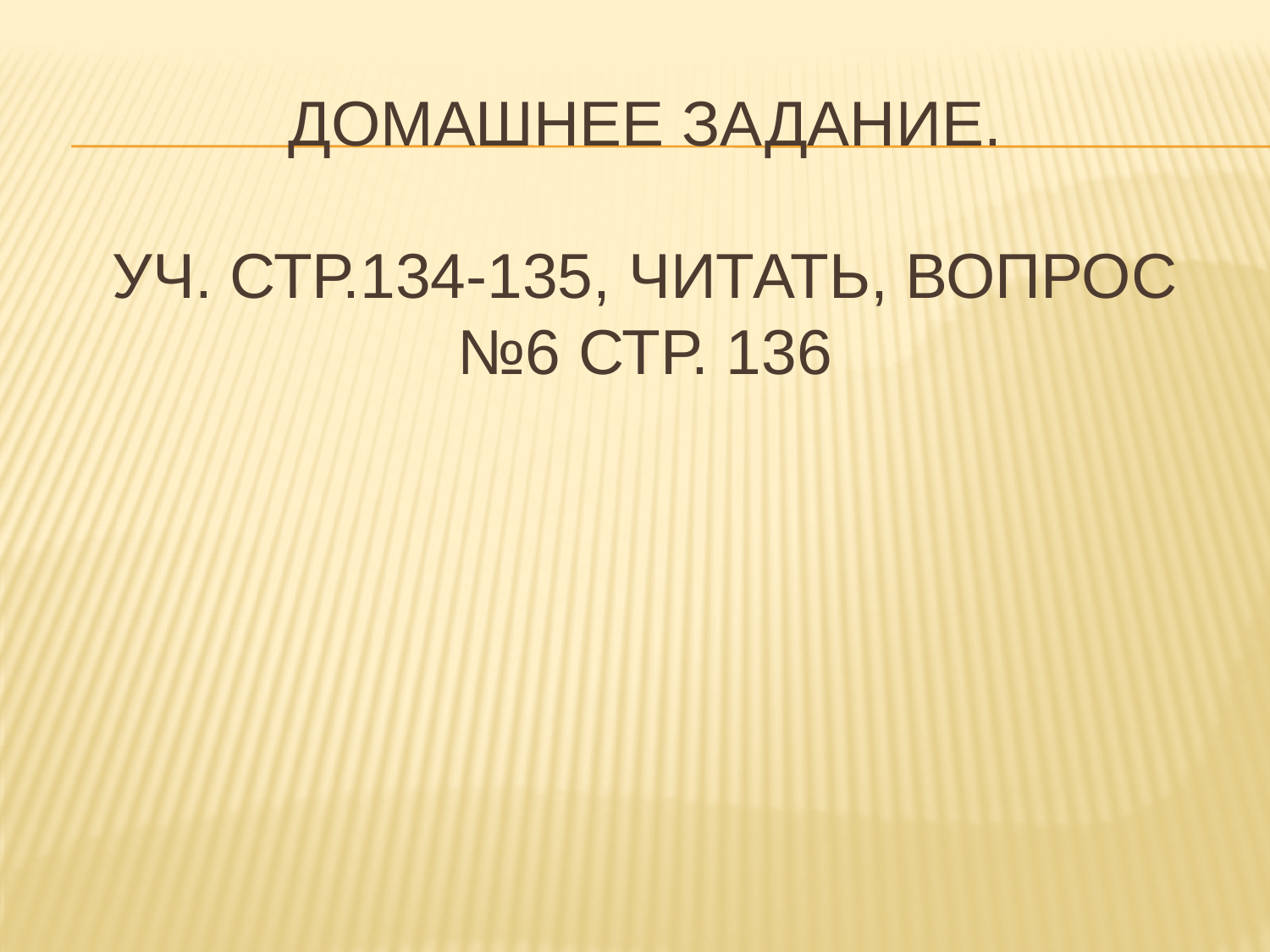

# Домашнее задание. Уч. стр.134-135, читать, вопрос №6 стр. 136